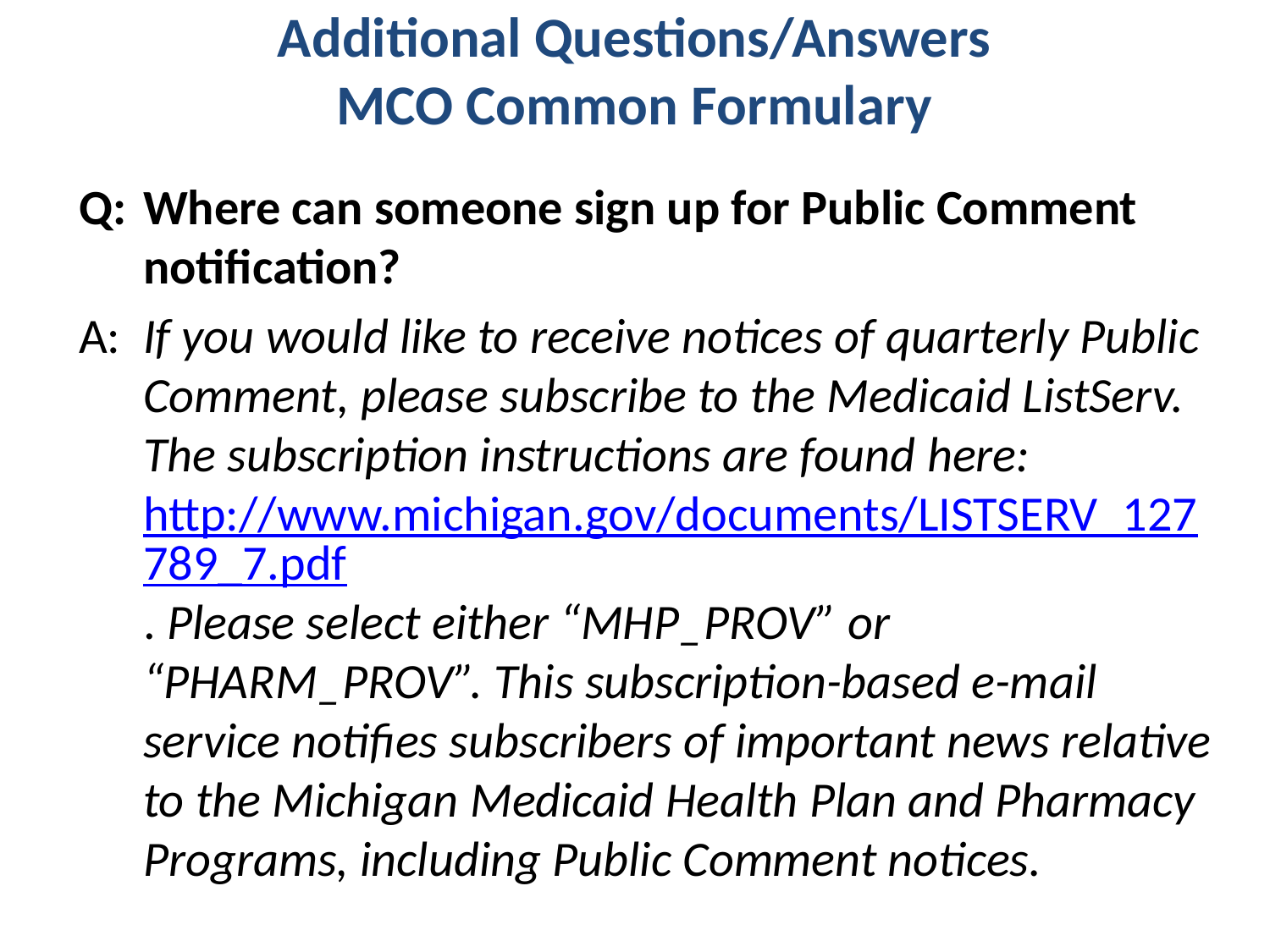

# Additional Questions/Answers MCO Common Formulary
Q:	Where can someone sign up for Public Comment notification?
A: 	If you would like to receive notices of quarterly Public Comment, please subscribe to the Medicaid ListServ. The subscription instructions are found here: http://www.michigan.gov/documents/LISTSERV_127789_7.pdf. Please select either “MHP_PROV” or “PHARM_PROV”. This subscription-based e-mail service notifies subscribers of important news relative to the Michigan Medicaid Health Plan and Pharmacy Programs, including Public Comment notices.